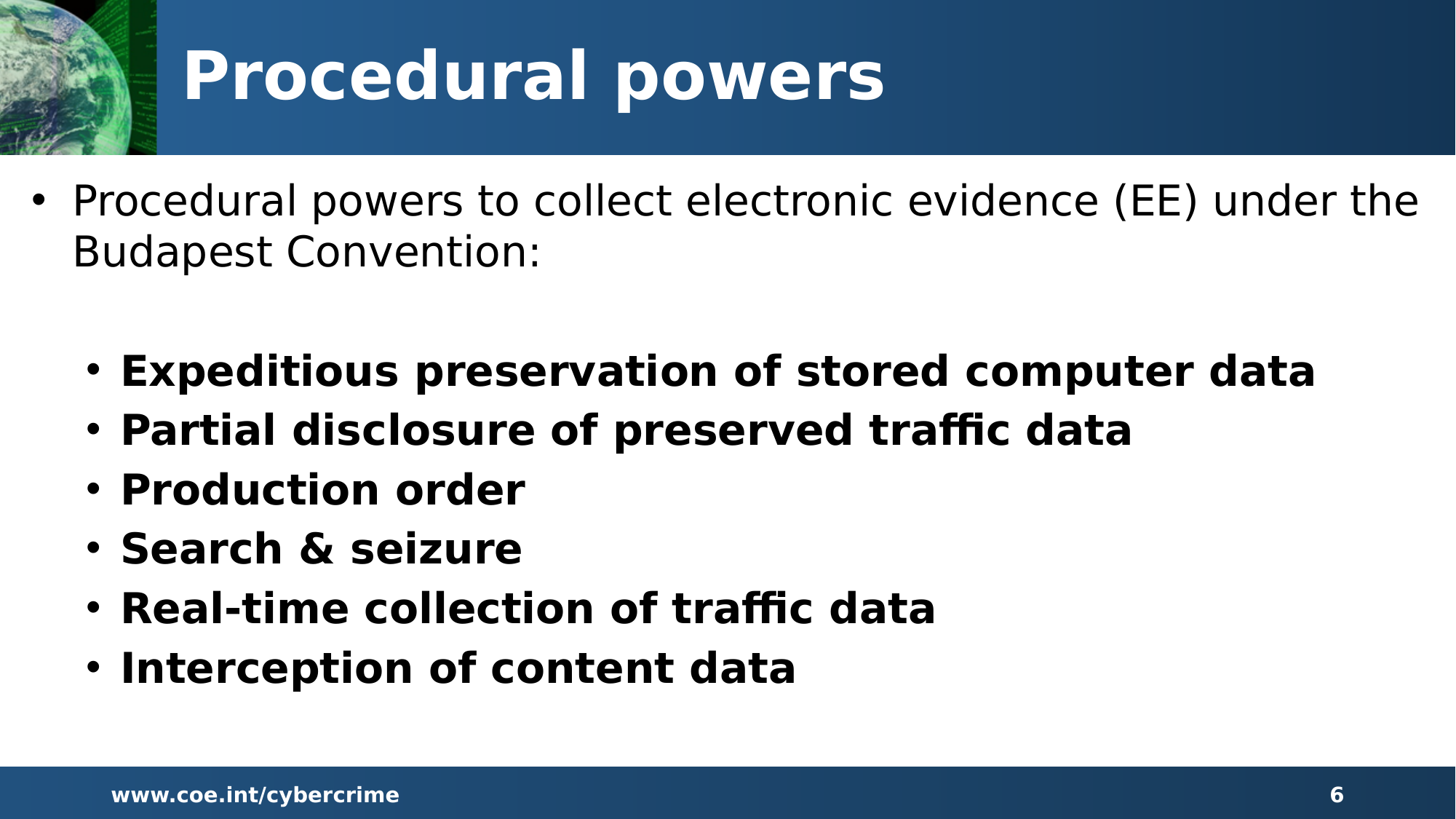

# Procedural powers
Procedural powers to collect electronic evidence (EE) under the Budapest Convention:

Expeditious preservation of stored computer data
Partial disclosure of preserved traffic data
Production order
Search & seizure
Real-time collection of traffic data
Interception of content data

www.coe.int/cybercrime
6